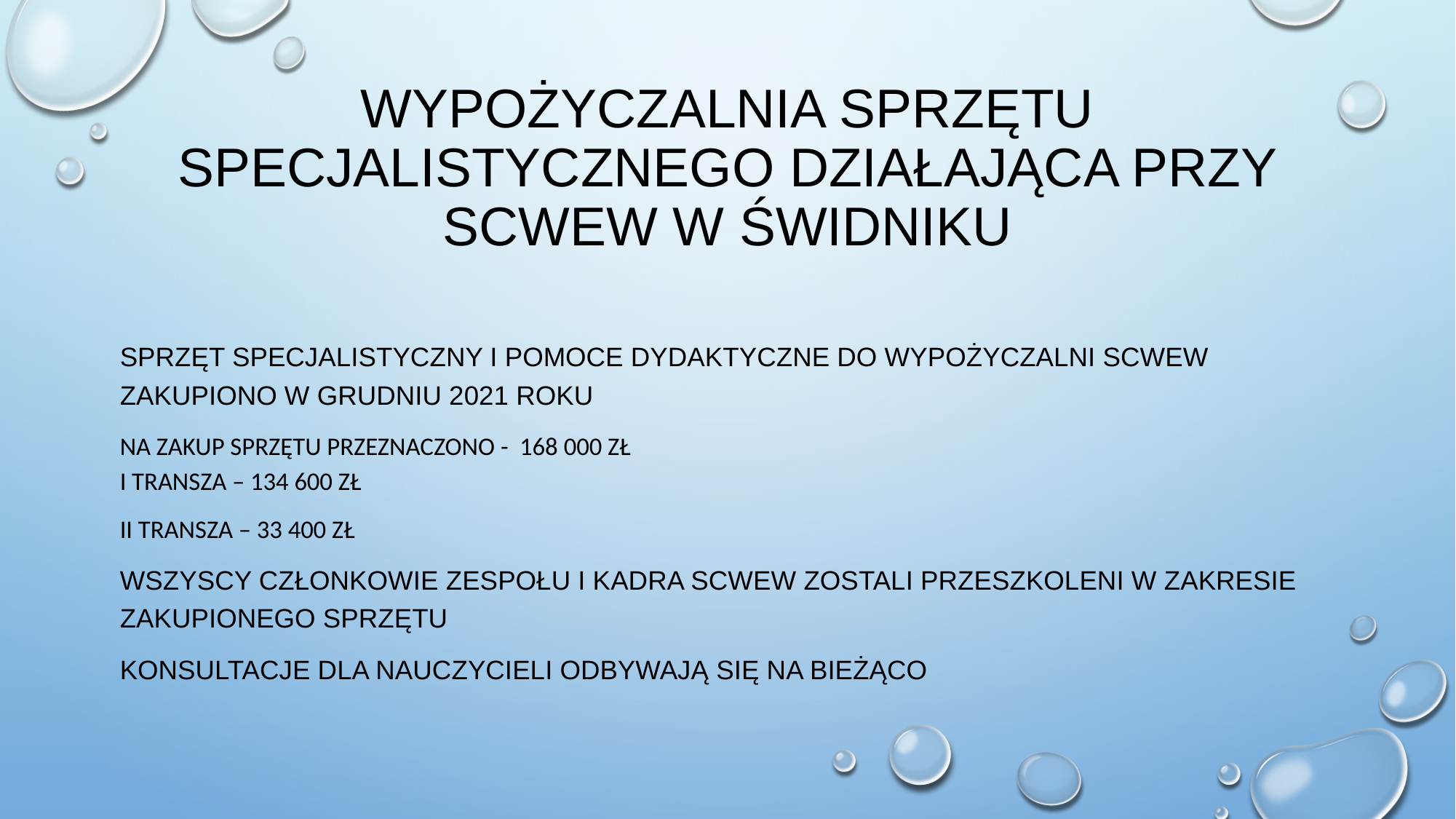

# WYPOŻYCZALNIA SPRZĘTU SPECJALISTYCZNEGO DZIAŁAJĄCA PRZY SCWEW W ŚWIDNIKU

SPRZĘT SPECJALISTYCZNY I POMOCE DYDAKTYCZNE DO WYPOŻYCZALNI SCWEW ZAKUPIONO W GRUDNIU 2021 ROKU
NA ZAKUP SPRZĘTU PRZEZNACZONO -  168 000 ZŁ
I TRANSZA – 134 600 ZŁ
II TRANSZA – 33 400 ZŁ
WSZYSCY CZŁONKOWIE ZESPOŁU I KADRA SCWEW ZOSTALI PRZESZKOLENI W ZAKRESIE ZAKUPIONEGO SPRZĘTU
KONSULTACJE DLA NAUCZYCIELI ODBYWAJĄ SIĘ NA BIEŻĄCO